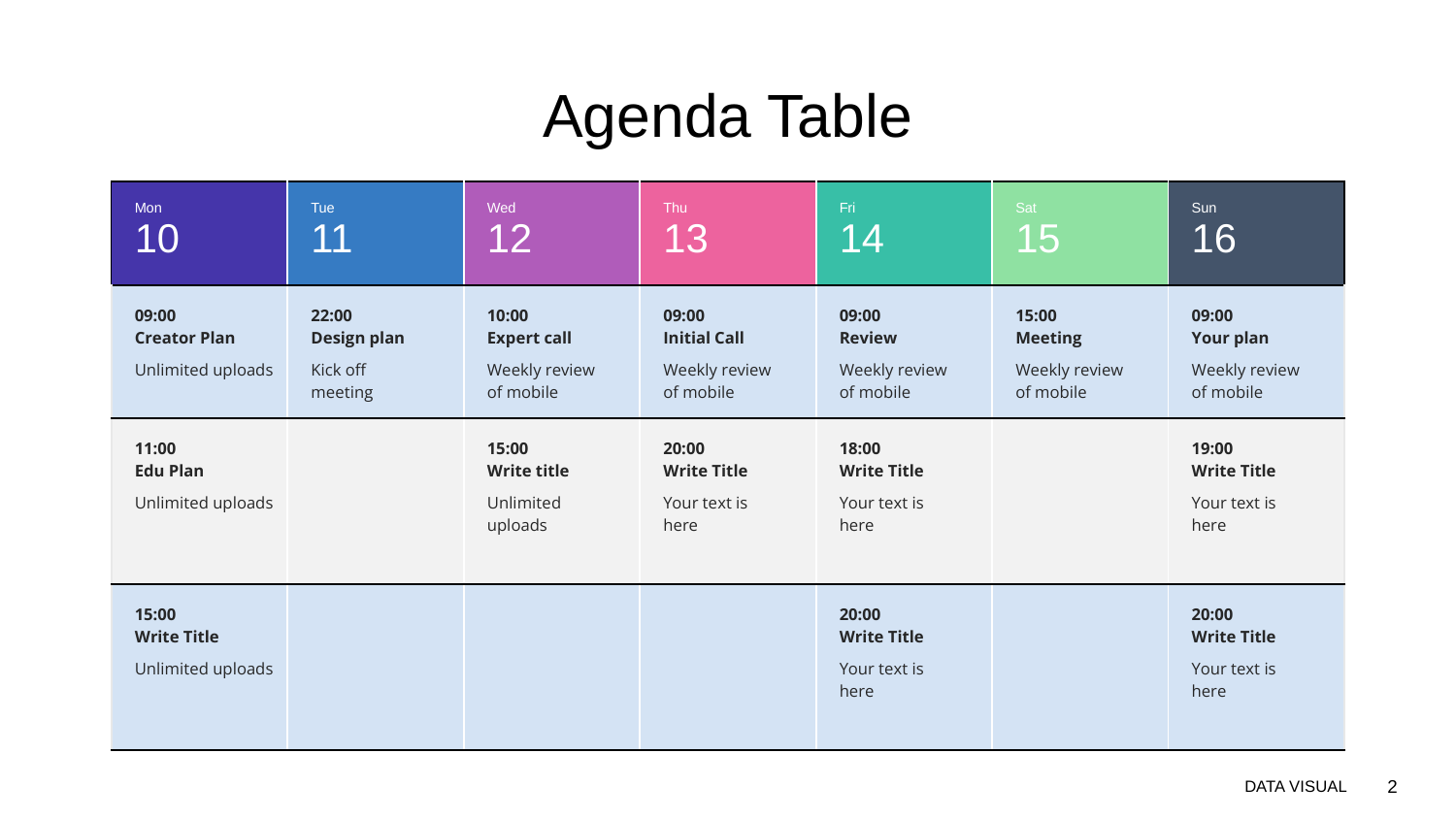

Agenda Table
| Mon 10 | Tue 11 | Wed 12 | Thu 13 | Fri 14 | Sat 15 | Sun 16 |
| --- | --- | --- | --- | --- | --- | --- |
| 09:00 Creator Plan Unlimited uploads | 22:00 Design plan Kick off meeting | 10:00 Expert call Weekly review of mobile | 09:00 Initial Call Weekly review of mobile | 09:00 Review Weekly review of mobile | 15:00 Meeting Weekly review of mobile | 09:00 Your plan Weekly review of mobile |
| 11:00 Edu Plan Unlimited uploads |  | 15:00 Write title Unlimited uploads | 20:00 Write Title Your text is here | 18:00 Write Title Your text is here |  | 19:00 Write Title Your text is here |
| 15:00 Write Title Unlimited uploads |  |  |  | 20:00 Write Title Your text is here |  | 20:00 Write Title Your text is here |